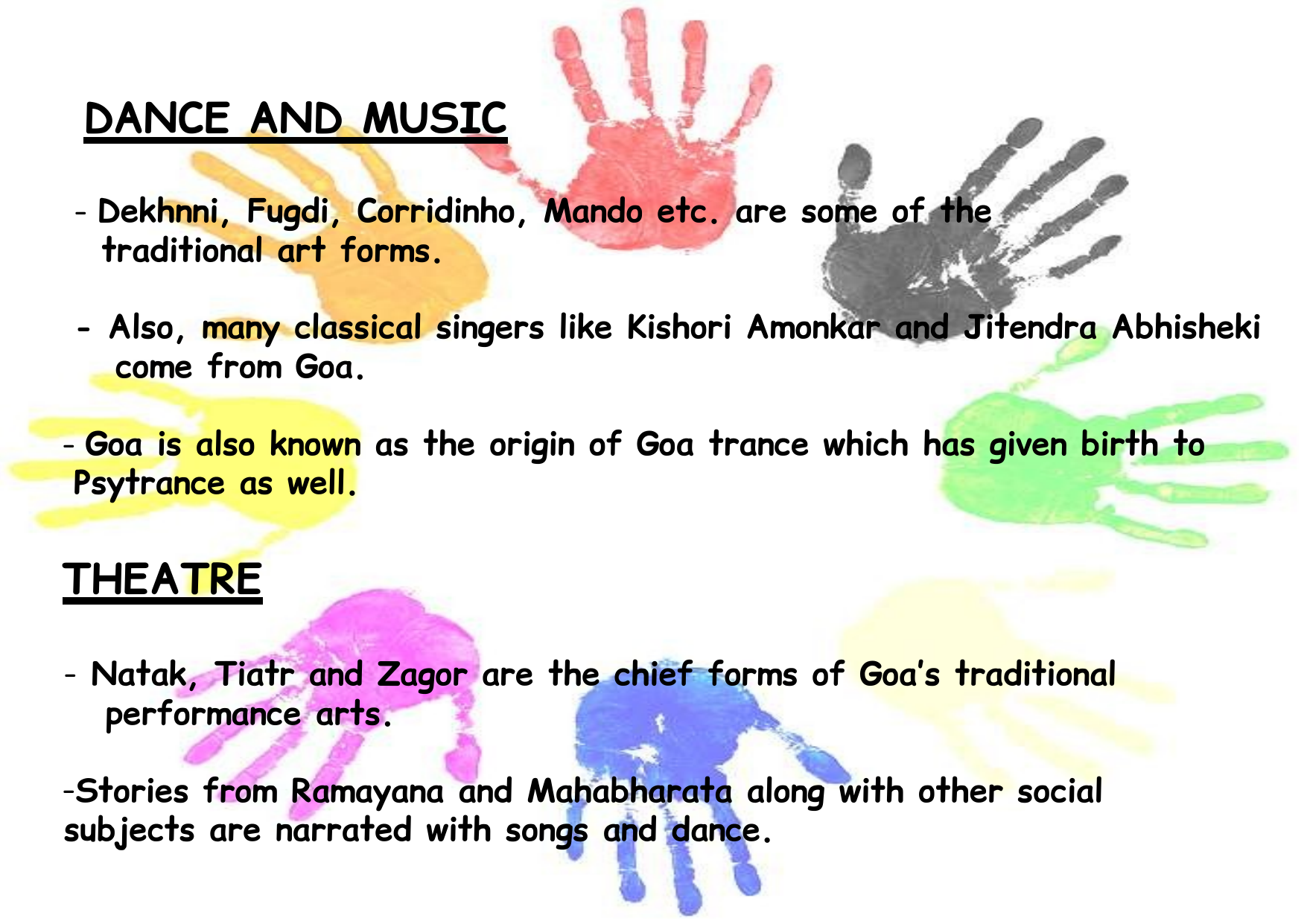

# DANCE AND MUSIC
- Dekhnni, Fugdi, Corridinho, Mando etc. are some of the
traditional art forms.
- Also, many classical singers like Kishori Amonkar and Jitendra Abhisheki  come from Goa.
- Goa is also known as the origin of Goa trance which has given birth to
Psytrance as well.

THEATRE
Natak, Tiatr and Zagor are the chief forms of Goa’s traditional  performance arts.
Stories from Ramayana and Mahabharata along with other social  subjects are narrated with songs and dance.